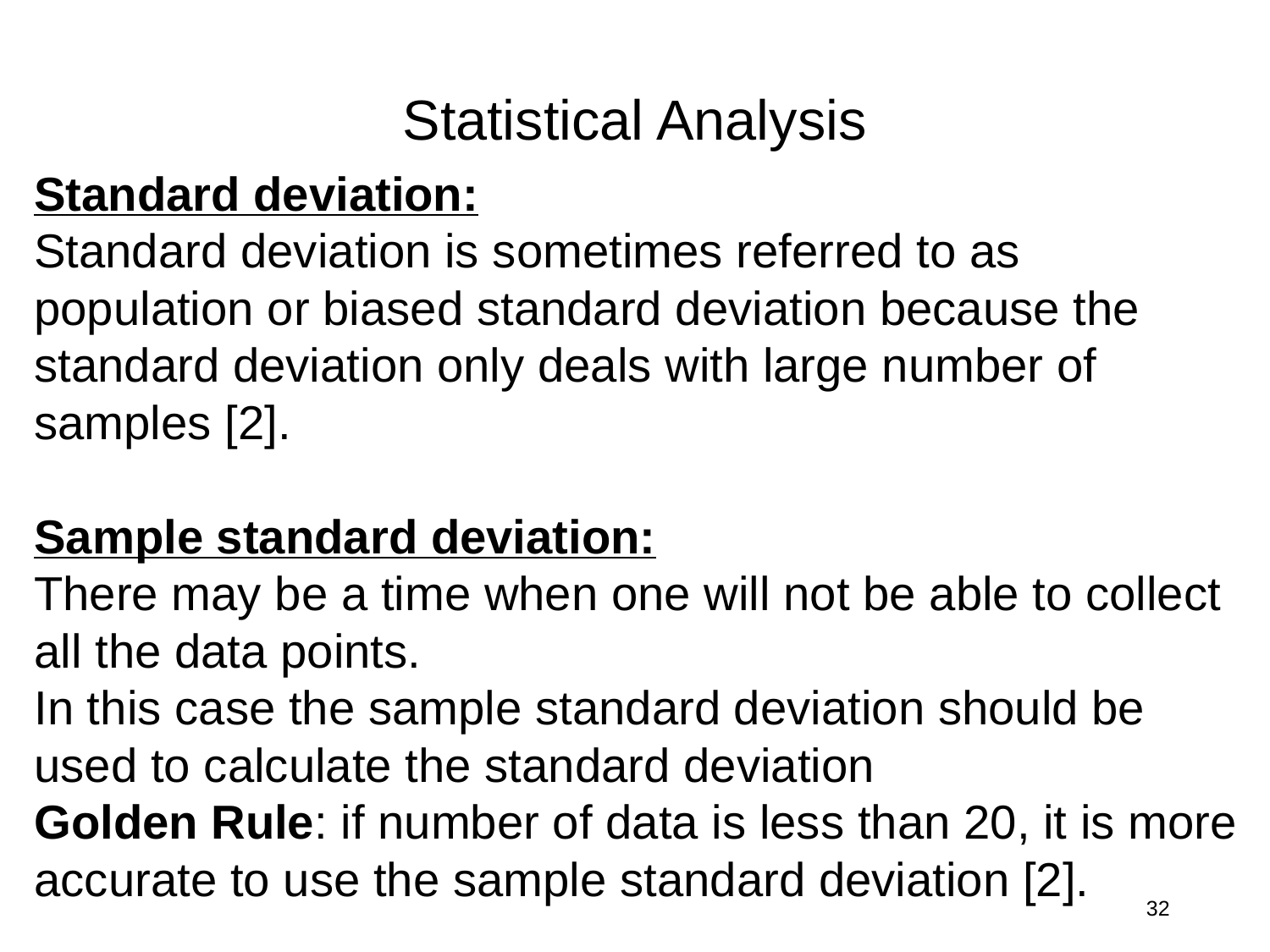

Statistical Analysis
Standard deviation:
Standard deviation is sometimes referred to as population or biased standard deviation because the standard deviation only deals with large number of samples [2].

Sample standard deviation:
There may be a time when one will not be able to collect all the data points.
In this case the sample standard deviation should be used to calculate the standard deviation
Golden Rule: if number of data is less than 20, it is more accurate to use the sample standard deviation [2].

32